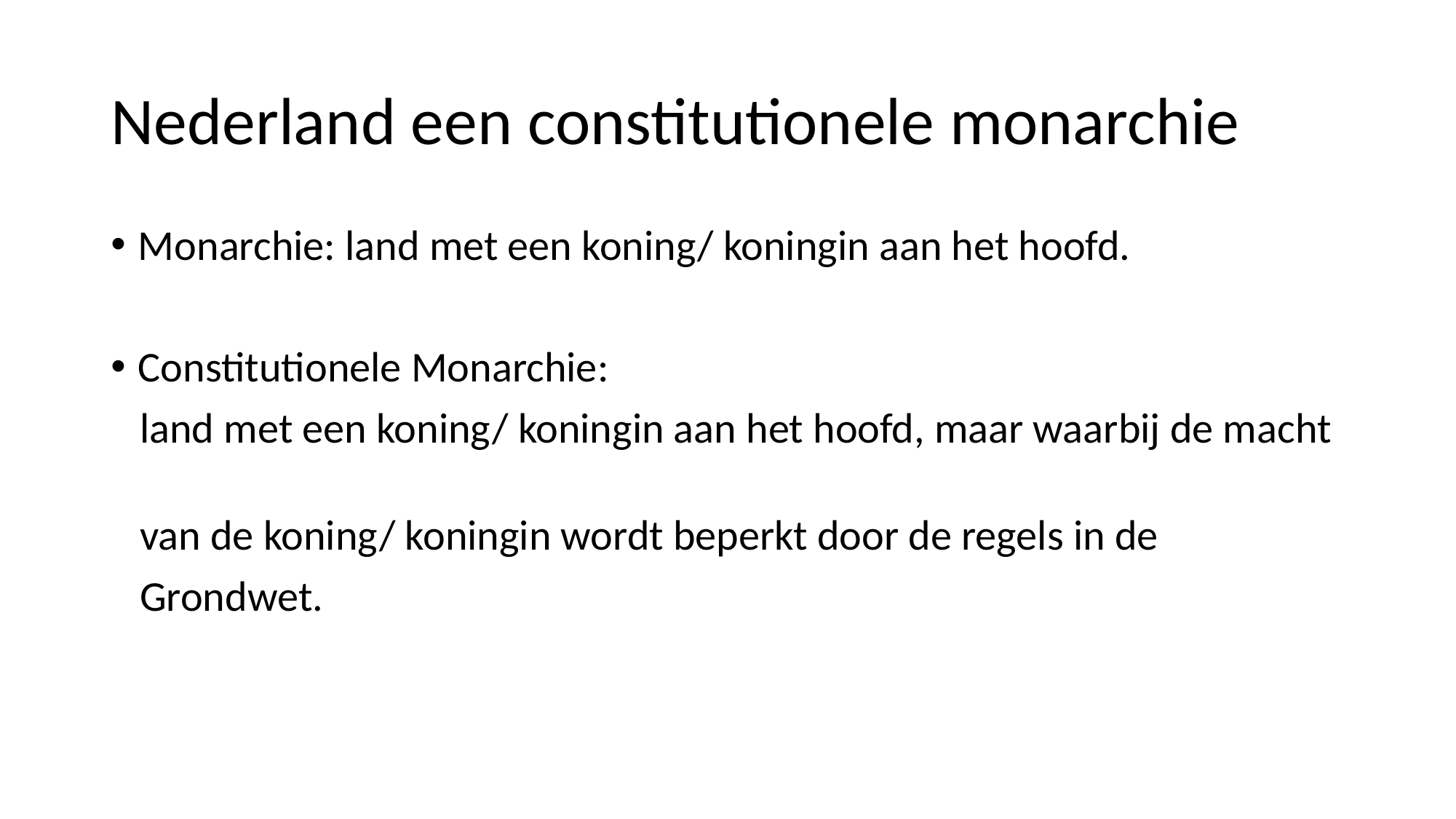

# Nederland een constitutionele monarchie
Monarchie: land met een koning/ koningin aan het hoofd.

Constitutionele Monarchie:
   land met een koning/ koningin aan het hoofd, maar waarbij de macht
   van de koning/ koningin wordt beperkt door de regels in de
   Grondwet.